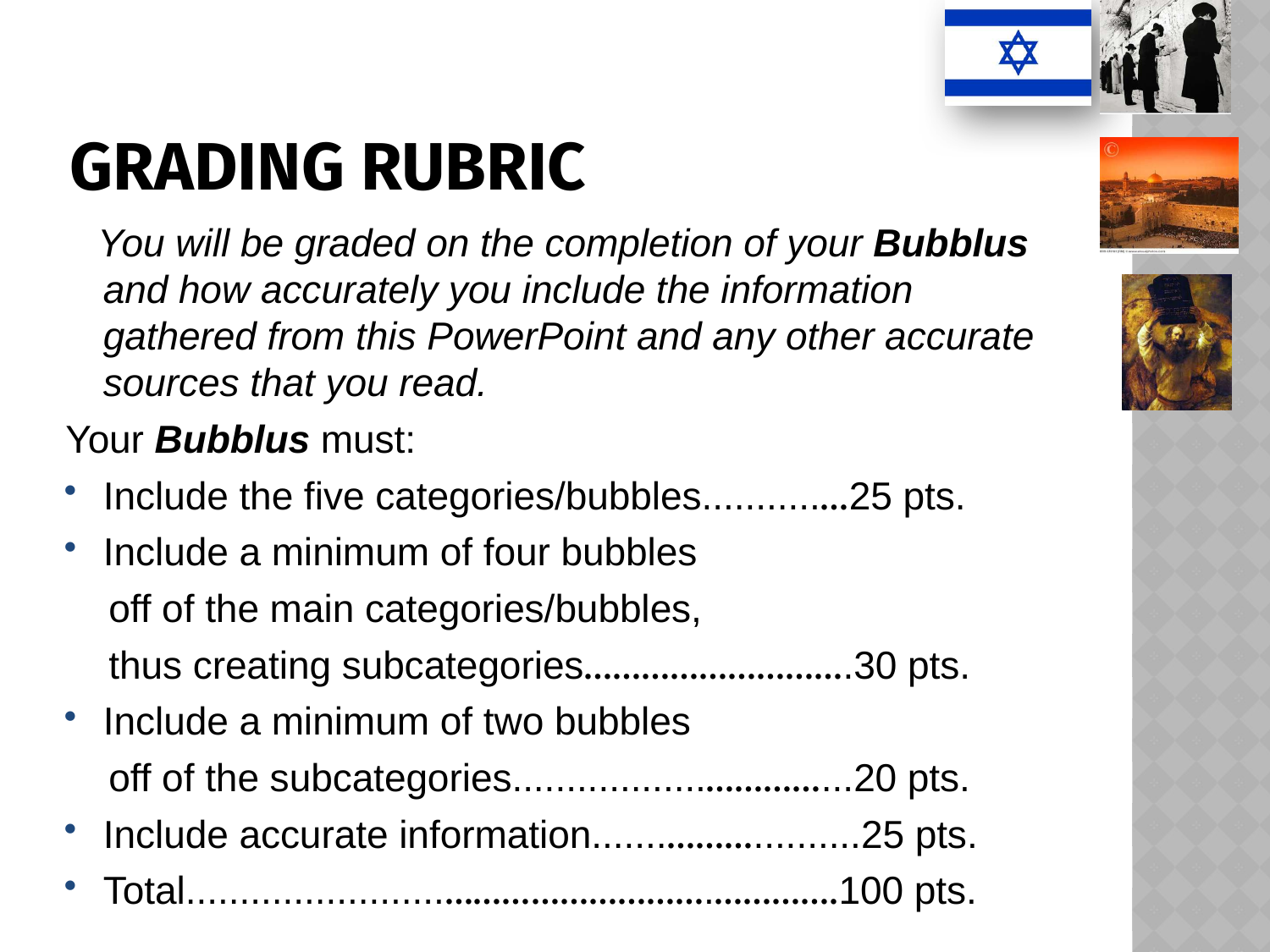

# Grading Rubric
   You will be graded on the completion of your Bubblus and how accurately you include the information gathered from this PowerPoint and any other accurate sources that you read.
Your Bubblus must:
Include the five categories/bubbles...........…25 pts.
Include a minimum of four bubbles
    off of the main categories/bubbles,
    thus creating subcategories……………………….30 pts.
Include a minimum of two bubbles
    off of the subcategories..................…………...20 pts.
Include accurate information.......………..........25 pts.
Total........................……………………….………….100 pts.